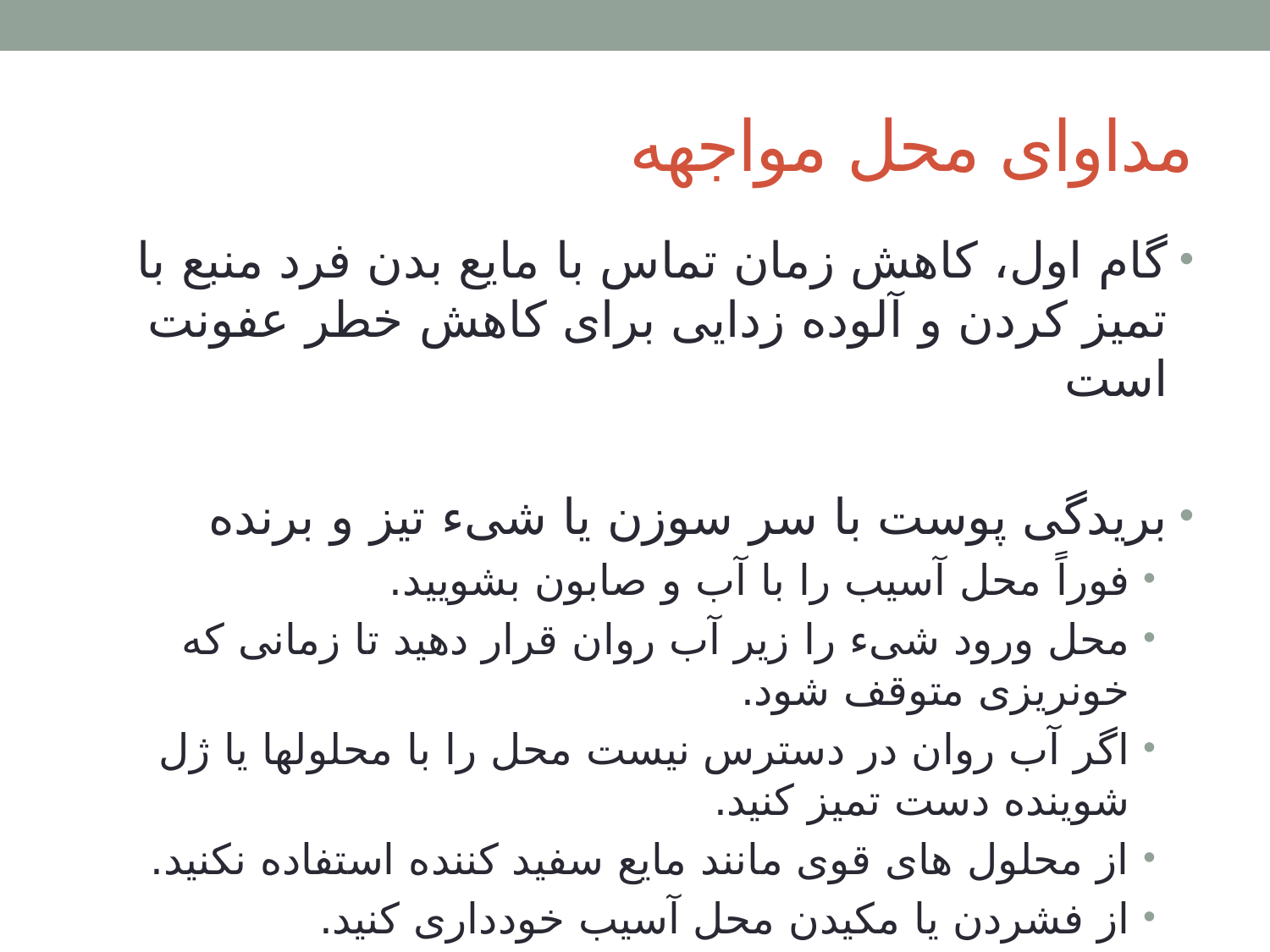

# مداوای محل مواجهه
گام اول، کاهش زمان تماس با مایع بدن فرد منبع با تمیز کردن و آلوده زدایی برای کاهش خطر عفونت است

بریدگی پوست با سر سوزن یا شیء تیز و برنده
فوراً محل آسیب را با آب و صابون بشویید.
محل ورود شیء را زیر آب روان قرار دهید تا زمانی که خونریزی متوقف شود.
اگر آب روان در دسترس نیست محل را با محلولها یا ژل شوینده دست تمیز کنید.
از محلول های قوی مانند مایع سفید کننده استفاده نکنید.
از فشردن یا مکیدن محل آسیب خودداری کنید.